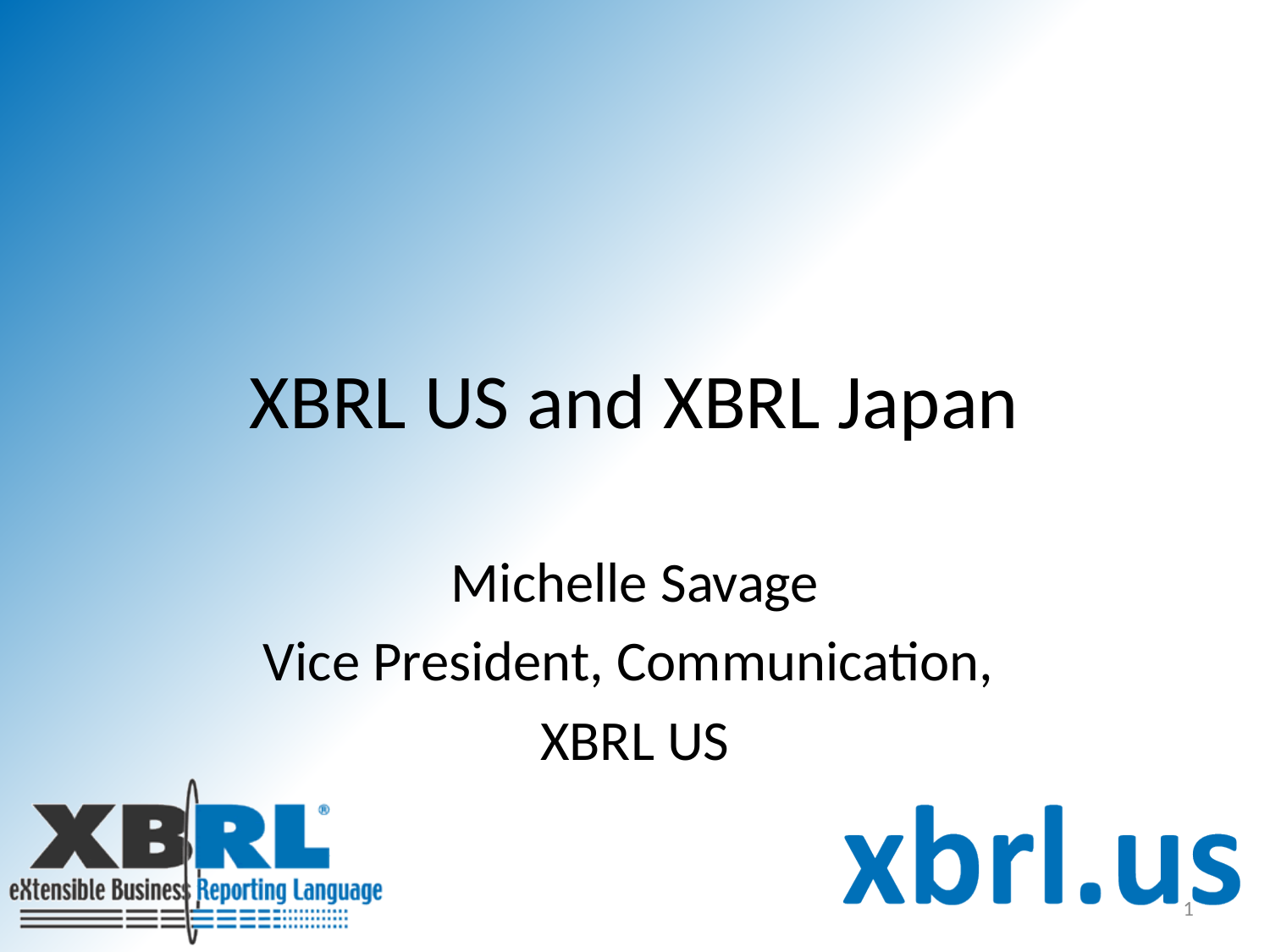

# XBRL US and XBRL Japan
Michelle Savage
Vice President, Communication,
XBRL US
1